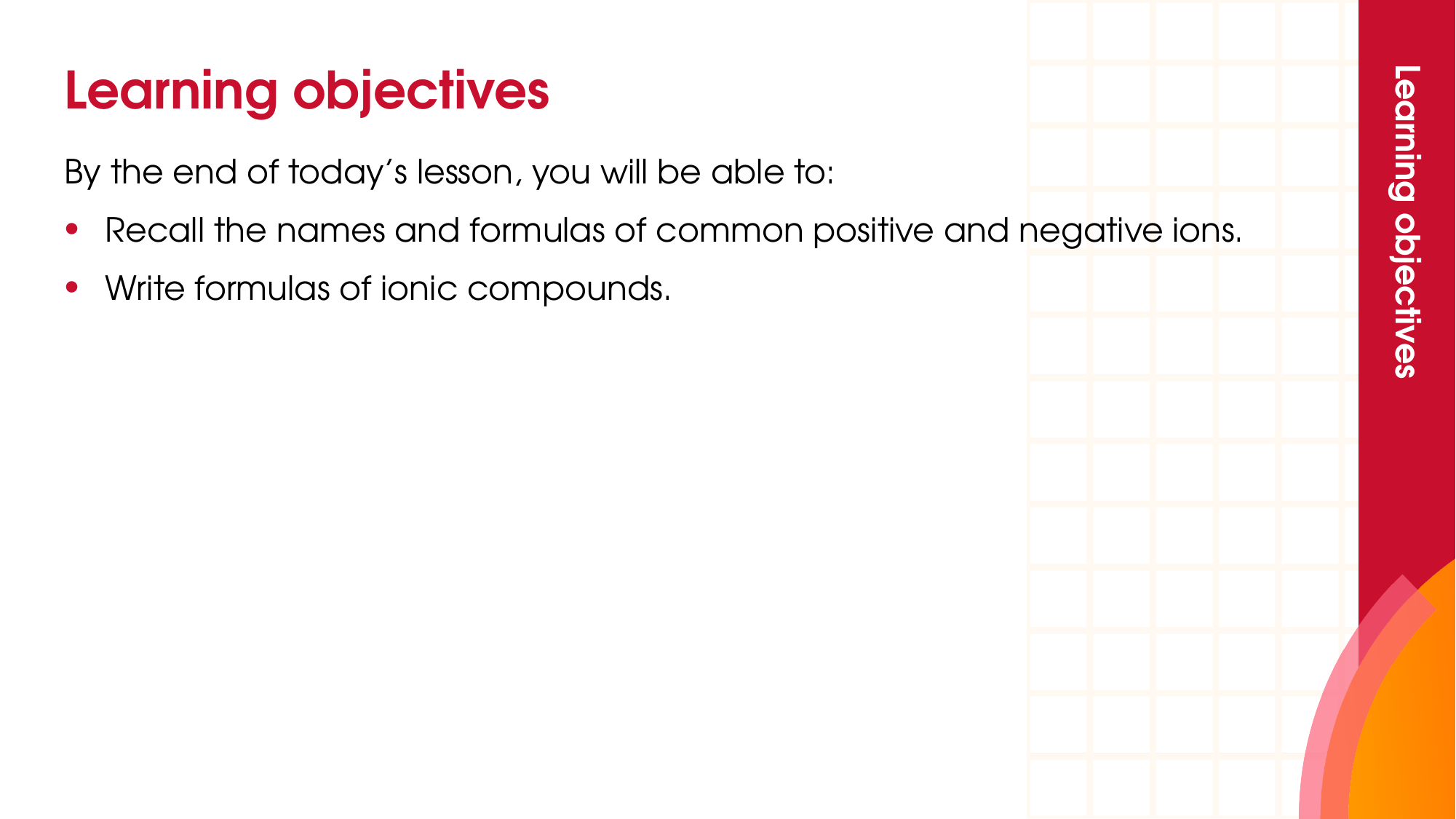

# Learning objectives
Learning objectives
By the end of today’s lesson, you will be able to:
Recall the names and formulas of common positive and negative ions.
Write formulas of ionic compounds.